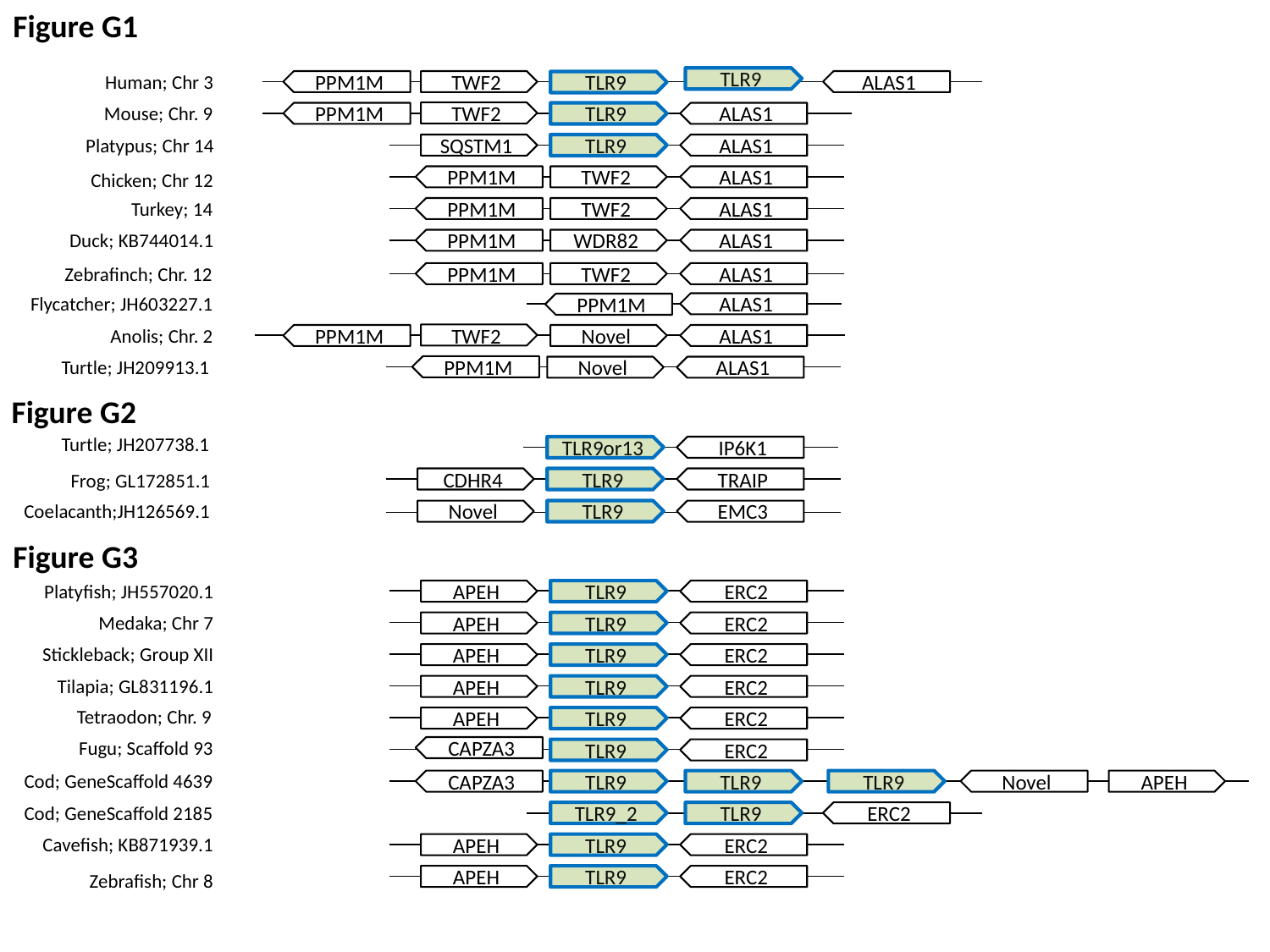

Figure G1
Human; Chr 3
TLR9
PPM1M
TWF2
ALAS1
TLR9
Mouse; Chr. 9
TWF2
PPM1M
TLR9
ALAS1
Platypus; Chr 14
SQSTM1
TLR9
ALAS1
Chicken; Chr 12
PPM1M
TWF2
ALAS1
Turkey; 14
PPM1M
TWF2
ALAS1
Duck; KB744014.1
PPM1M
WDR82
ALAS1
Zebrafinch; Chr. 12
PPM1M
TWF2
ALAS1
Flycatcher; JH603227.1
ALAS1
PPM1M
Anolis; Chr. 2
TWF2
PPM1M
Novel
ALAS1
Turtle; JH209913.1
PPM1M
Novel
ALAS1
Figure G2
Turtle; JH207738.1
TLR9or13
IP6K1
Frog; GL172851.1
CDHR4
TLR9
TRAIP
Coelacanth;JH126569.1
Novel
TLR9
EMC3
Figure G3
Platyfish; JH557020.1
APEH
TLR9
ERC2
Medaka; Chr 7
APEH
TLR9
ERC2
Stickleback; Group XII
APEH
TLR9
ERC2
Tilapia; GL831196.1
APEH
TLR9
ERC2
Tetraodon; Chr. 9
APEH
TLR9
ERC2
Fugu; Scaffold 93
CAPZA3
TLR9
ERC2
Cod; GeneScaffold 4639
CAPZA3
TLR9
TLR9
TLR9
Novel
APEH
Cod; GeneScaffold 2185
TLR9_2
TLR9
ERC2
Cavefish; KB871939.1
APEH
TLR9
ERC2
Zebrafish; Chr 8
APEH
TLR9
ERC2